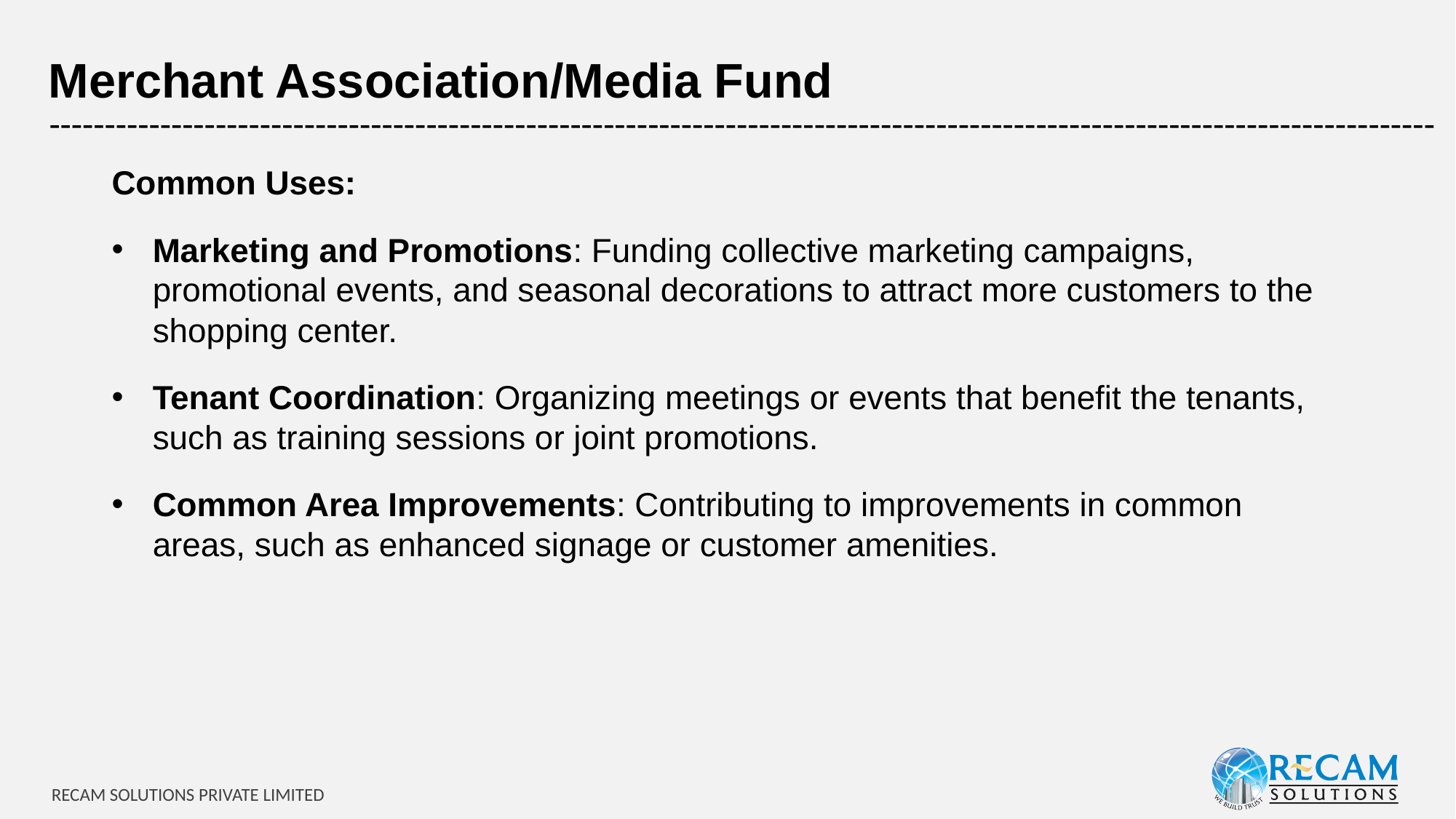

Merchant Association/Media Fund
-----------------------------------------------------------------------------------------------------------------------------
Common Uses:
Marketing and Promotions: Funding collective marketing campaigns, promotional events, and seasonal decorations to attract more customers to the shopping center.
Tenant Coordination: Organizing meetings or events that benefit the tenants, such as training sessions or joint promotions.
Common Area Improvements: Contributing to improvements in common areas, such as enhanced signage or customer amenities.
RECAM SOLUTIONS PRIVATE LIMITED